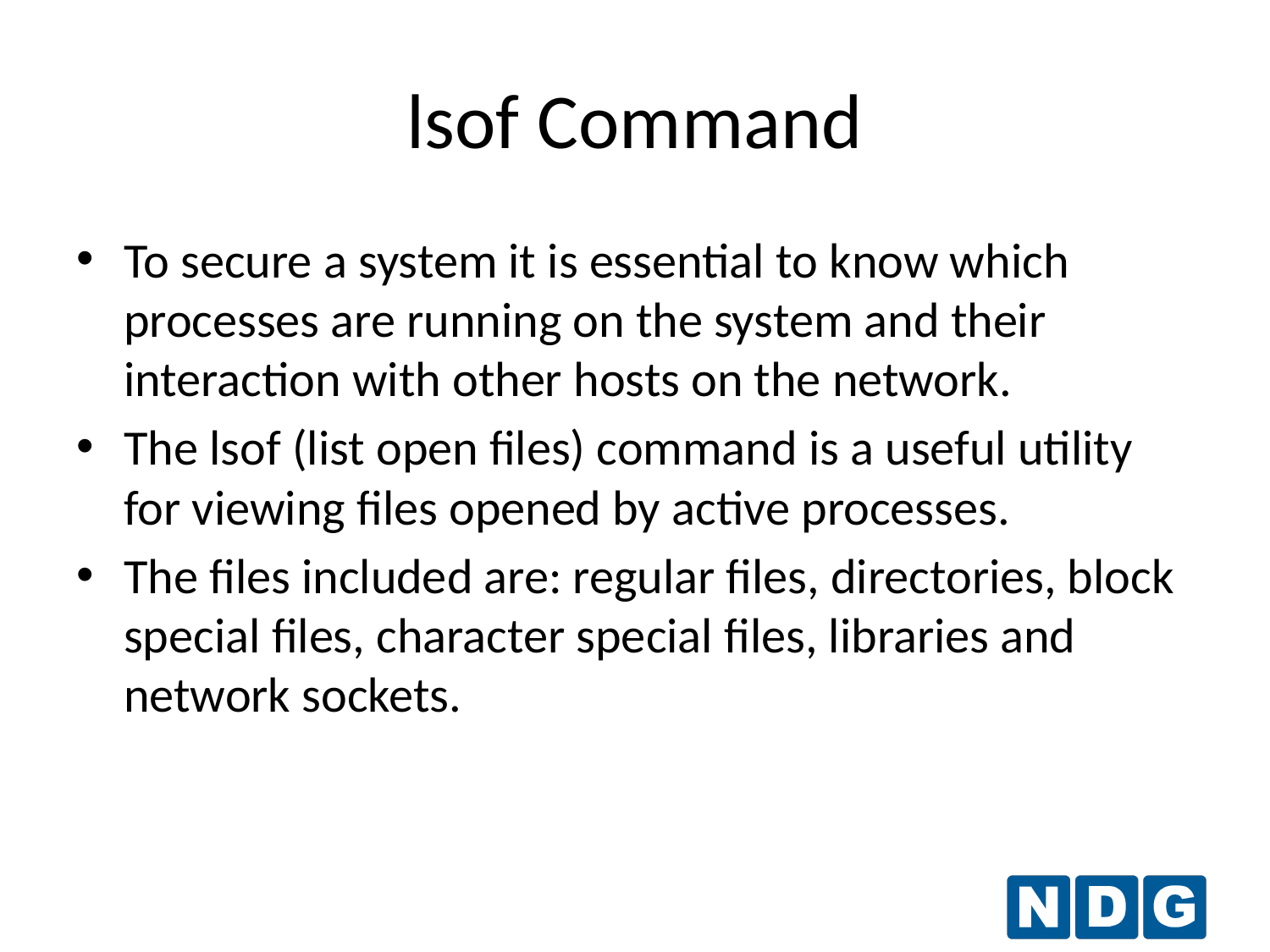

# lsof Command
To secure a system it is essential to know which processes are running on the system and their interaction with other hosts on the network.
The lsof (list open files) command is a useful utility for viewing files opened by active processes.
The files included are: regular files, directories, block special files, character special files, libraries and network sockets.